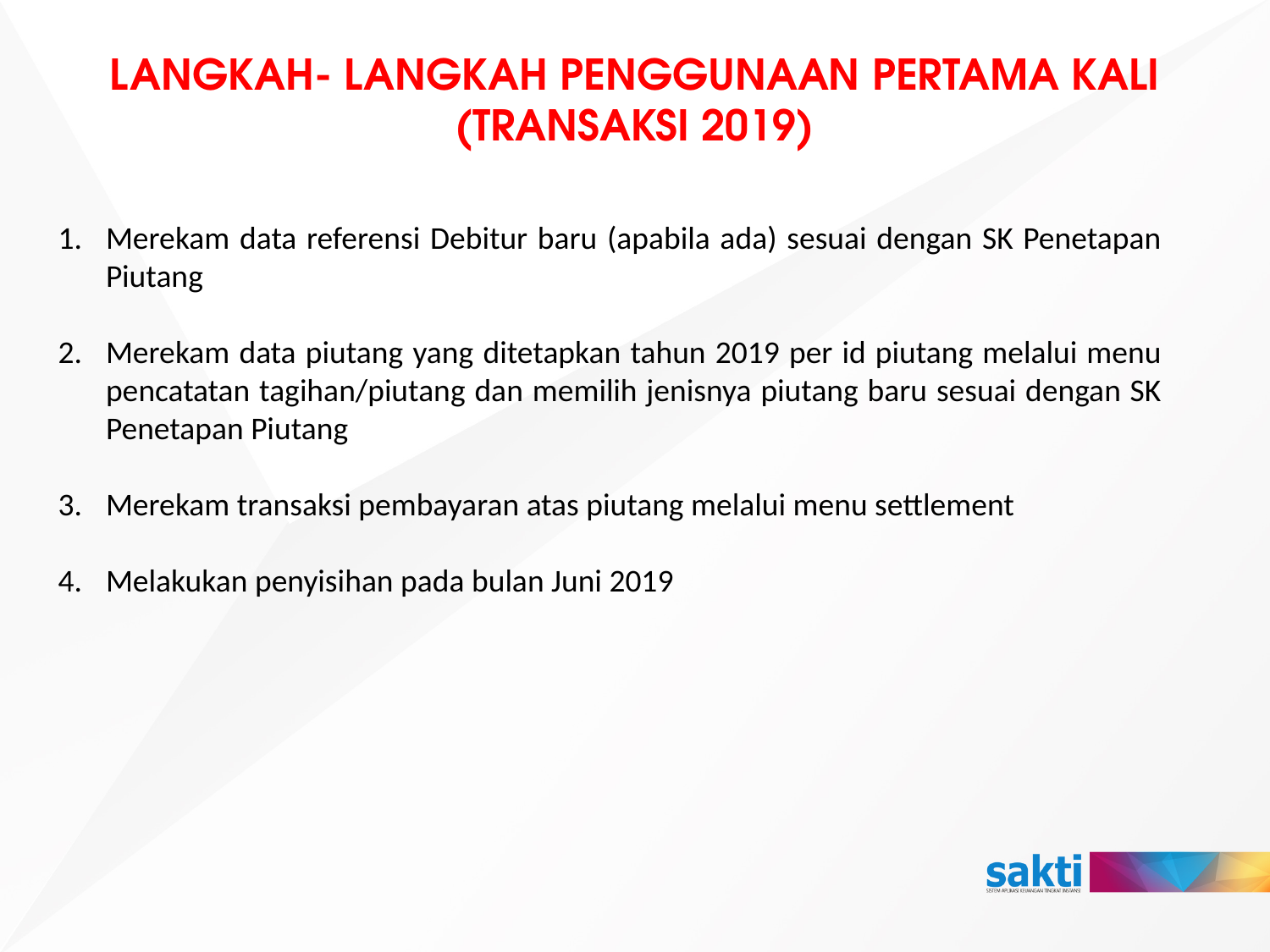

# LANGKAH- LANGKAH PENGGUNAAN PERTAMA KALI (TRANSAKSI 2019)
Merekam data referensi Debitur baru (apabila ada) sesuai dengan SK Penetapan Piutang

Merekam data piutang yang ditetapkan tahun 2019 per id piutang melalui menu pencatatan tagihan/piutang dan memilih jenisnya piutang baru sesuai dengan SK Penetapan Piutang

Merekam transaksi pembayaran atas piutang melalui menu settlement

Melakukan penyisihan pada bulan Juni 2019